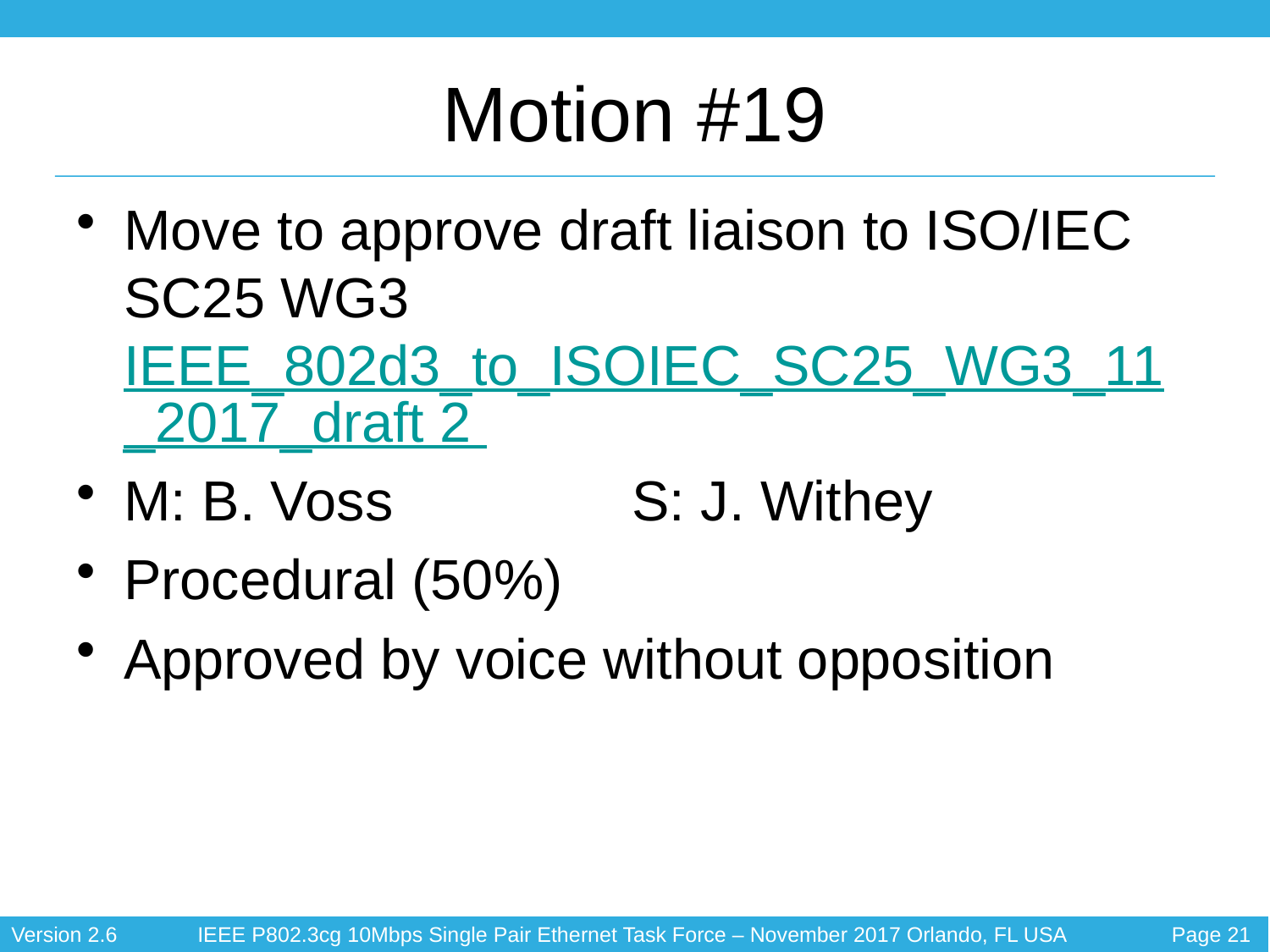

# Motion #19
Move to approve draft liaison to ISO/IEC SC25 WG3 IEEE_802d3_to_ISOIEC_SC25_WG3_11_2017_draft 2
M: B. Voss		S: J. Withey
Procedural (50%)
Approved by voice without opposition